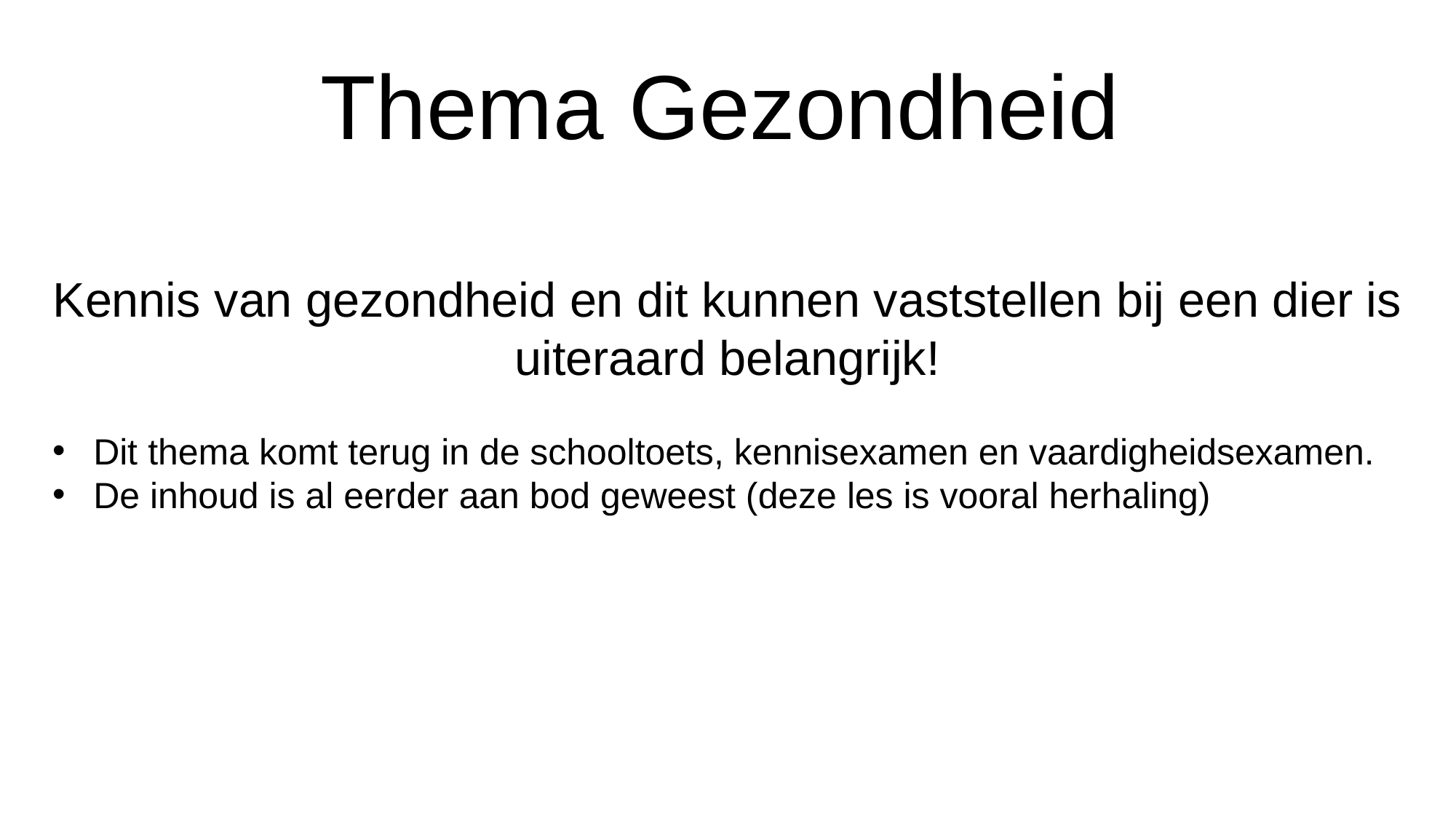

# Thema Gezondheid
Kennis van gezondheid en dit kunnen vaststellen bij een dier is uiteraard belangrijk!

Dit thema komt terug in de schooltoets, kennisexamen en vaardigheidsexamen.
De inhoud is al eerder aan bod geweest (deze les is vooral herhaling)